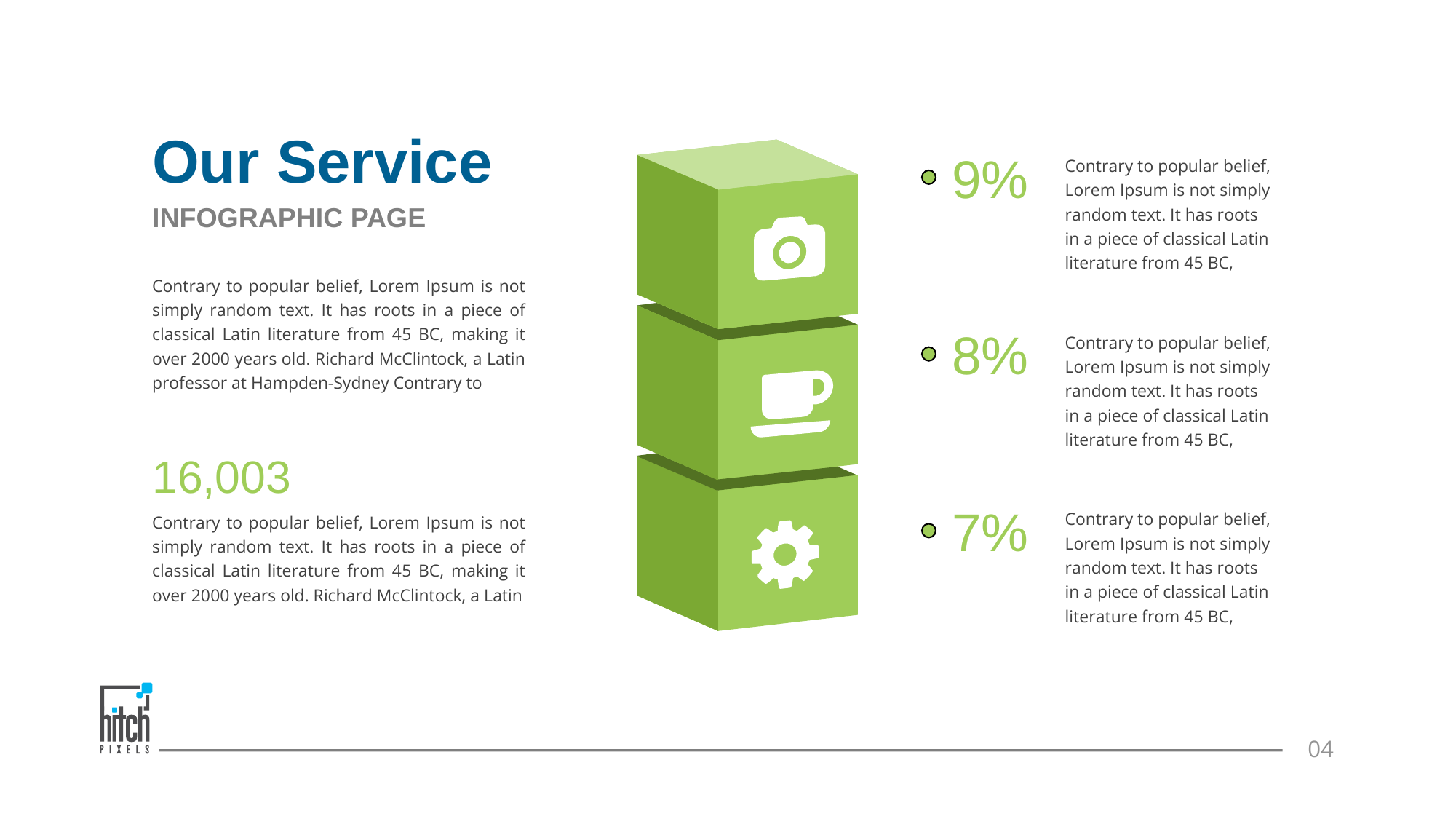

9%
Contrary to popular belief, Lorem Ipsum is not simply random text. It has roots in a piece of classical Latin literature from 45 BC,

Our Service
INFOGRAPHIC PAGE

Contrary to popular belief, Lorem Ipsum is not simply random text. It has roots in a piece of classical Latin literature from 45 BC, making it over 2000 years old. Richard McClintock, a Latin professor at Hampden-Sydney Contrary to

8%
Contrary to popular belief, Lorem Ipsum is not simply random text. It has roots in a piece of classical Latin literature from 45 BC,

16,003

7%
Contrary to popular belief, Lorem Ipsum is not simply random text. It has roots in a piece of classical Latin literature from 45 BC,

Contrary to popular belief, Lorem Ipsum is not simply random text. It has roots in a piece of classical Latin literature from 45 BC, making it over 2000 years old. Richard McClintock, a Latin

04